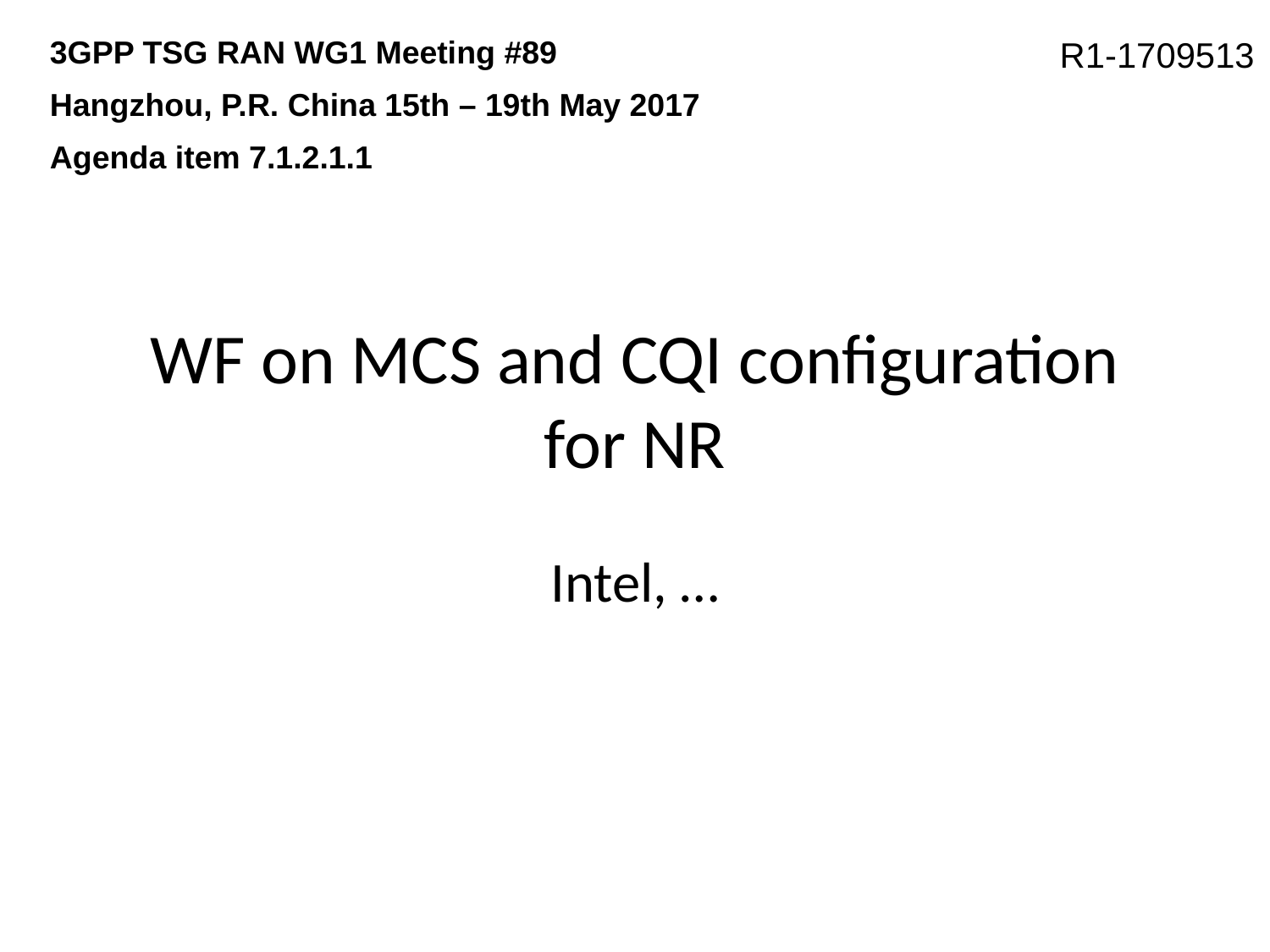

3GPP TSG RAN WG1 Meeting #89
Hangzhou, P.R. China 15th – 19th May 2017
Agenda item 7.1.2.1.1
R1-1709513
# WF on MCS and CQI configuration for NR
Intel, …